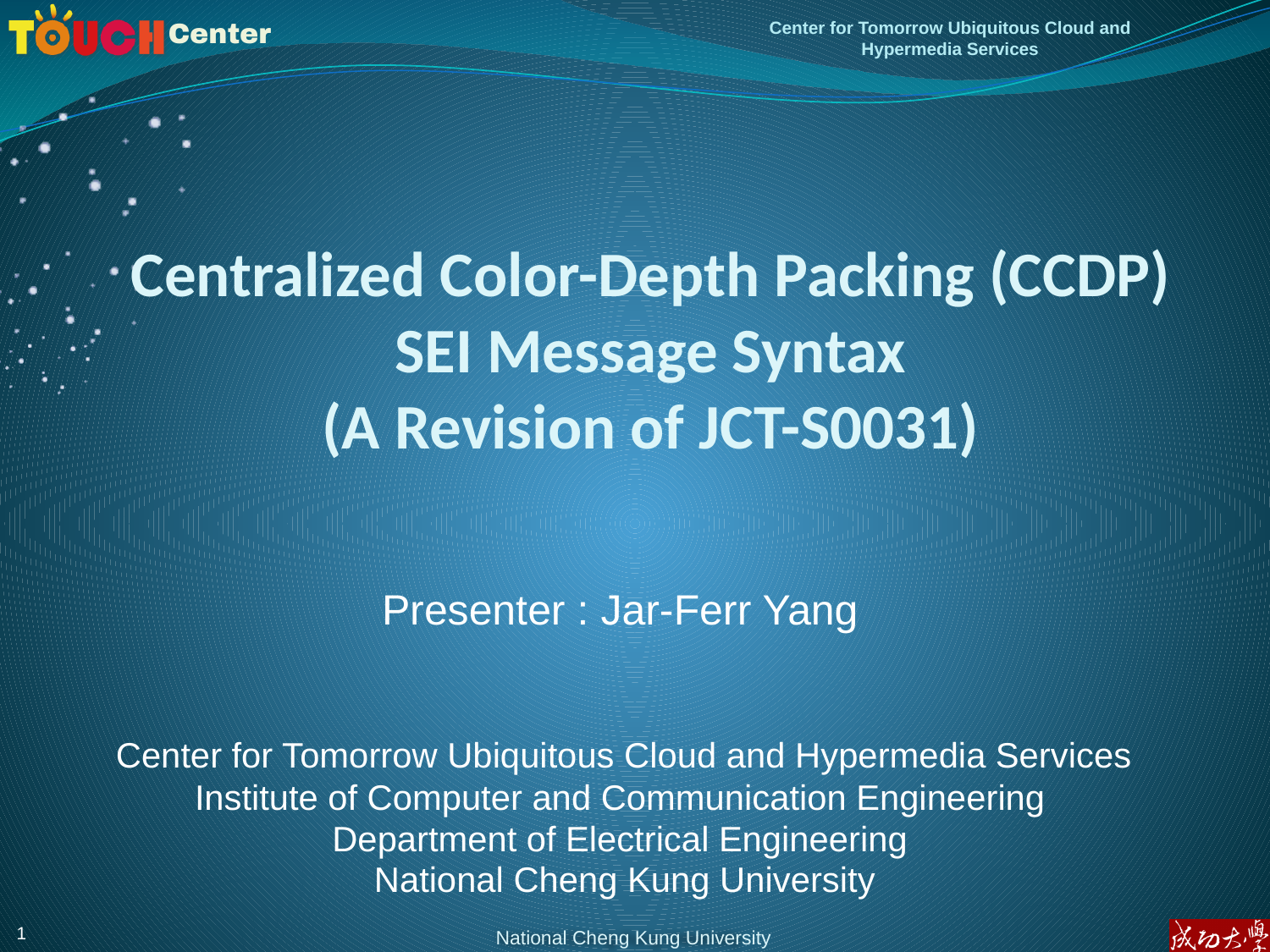

# Centralized Color-Depth Packing (CCDP) SEI Message Syntax (A Revision of JCT-S0031)
Presenter : Jar-Ferr Yang

 Center for Tomorrow Ubiquitous Cloud and Hypermedia Services
Institute of Computer and Communication Engineering
Department of Electrical Engineering
 National Cheng Kung University